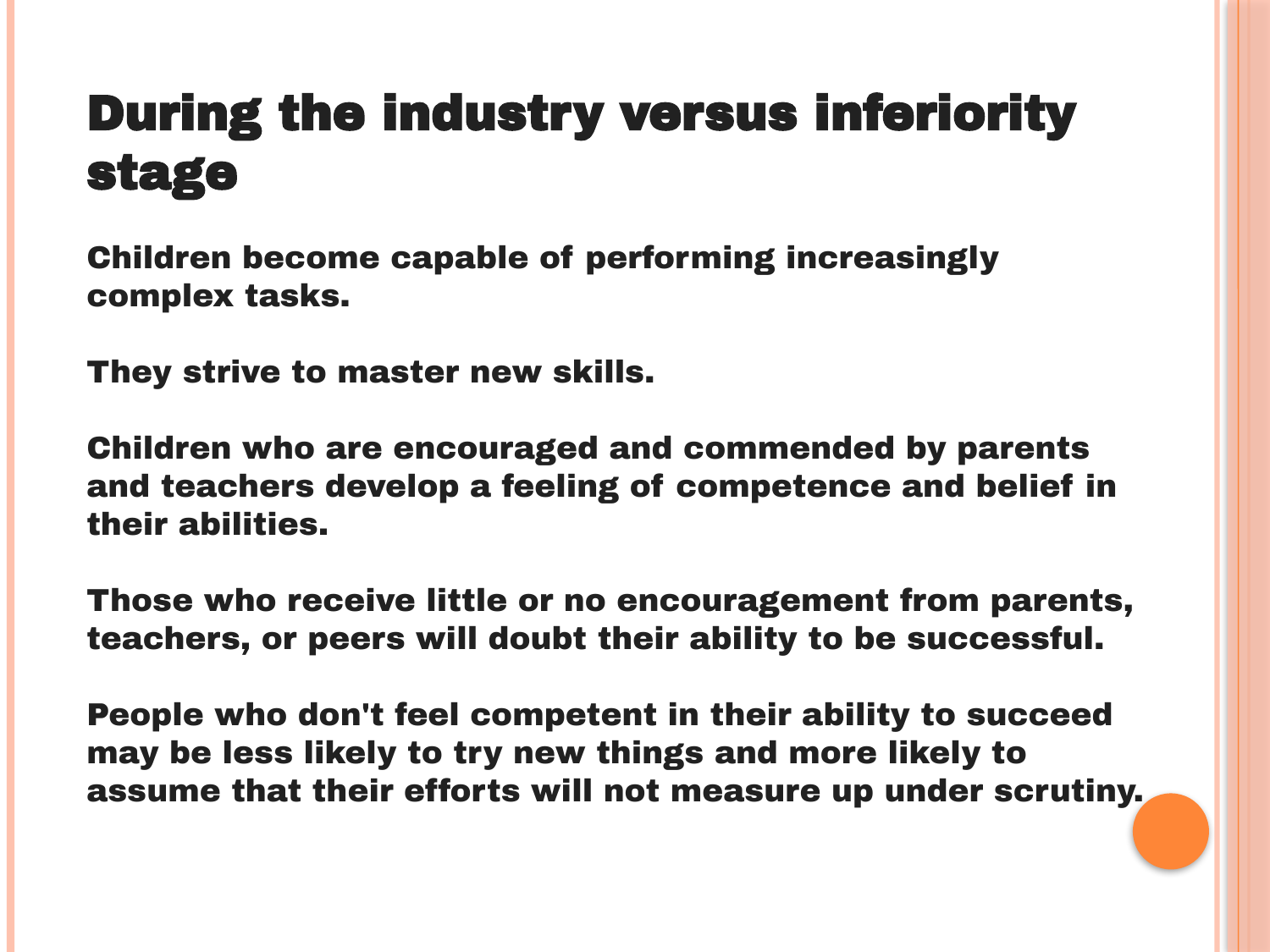

During the industry versus inferiority stage

Children become capable of performing increasingly complex tasks.

They strive to master new skills.

Children who are encouraged and commended by parents and teachers develop a feeling of competence and belief in their abilities.

Those who receive little or no encouragement from parents, teachers, or peers will doubt their ability to be successful.

People who don't feel competent in their ability to succeed may be less likely to try new things and more likely to assume that their efforts will not measure up under scrutiny.